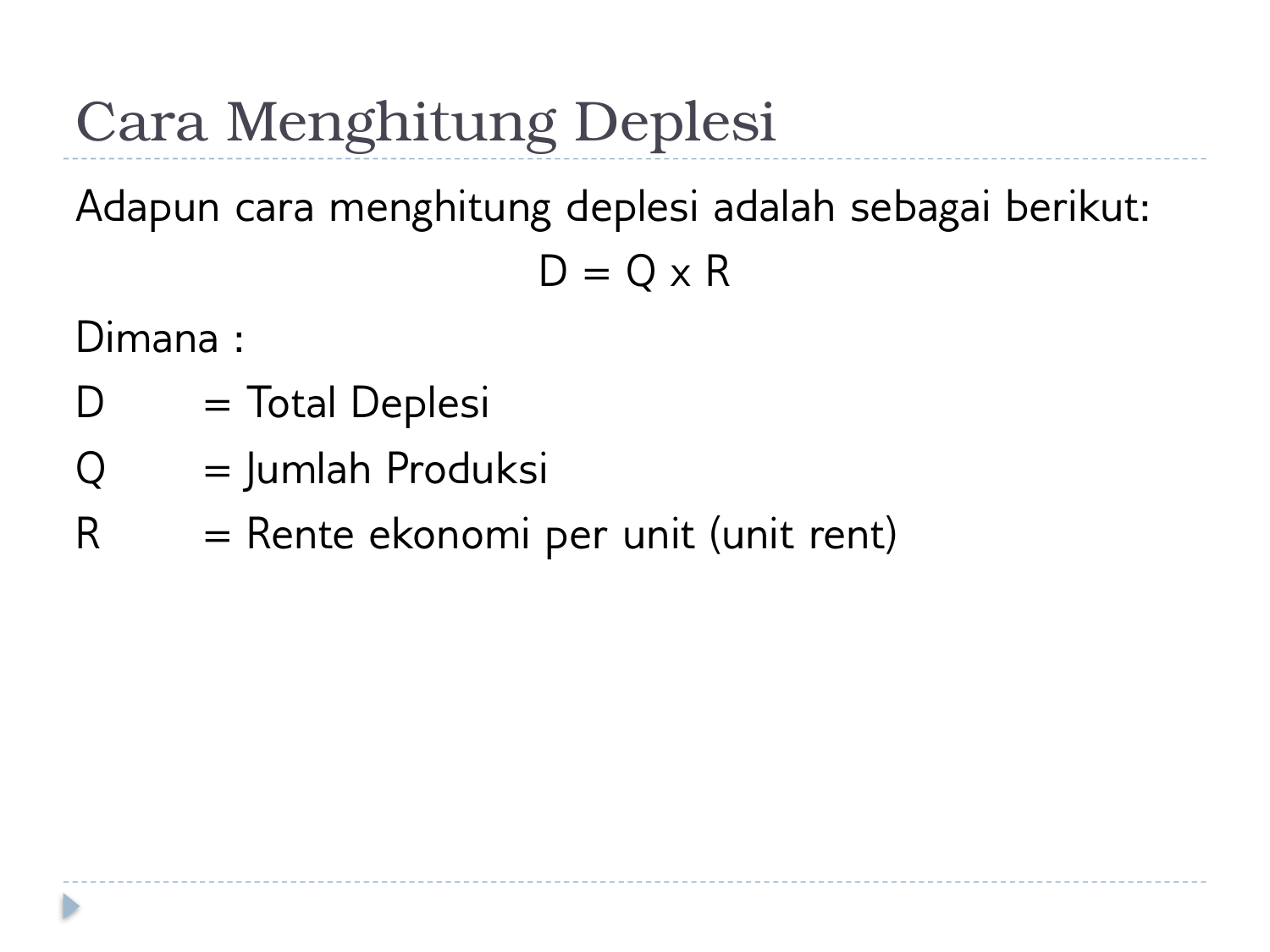

# Cara Menghitung Deplesi
Adapun cara menghitung deplesi adalah sebagai berikut:
D = Q x R
Dimana :
D	= Total Deplesi
Q	= Jumlah Produksi
R	= Rente ekonomi per unit (unit rent)